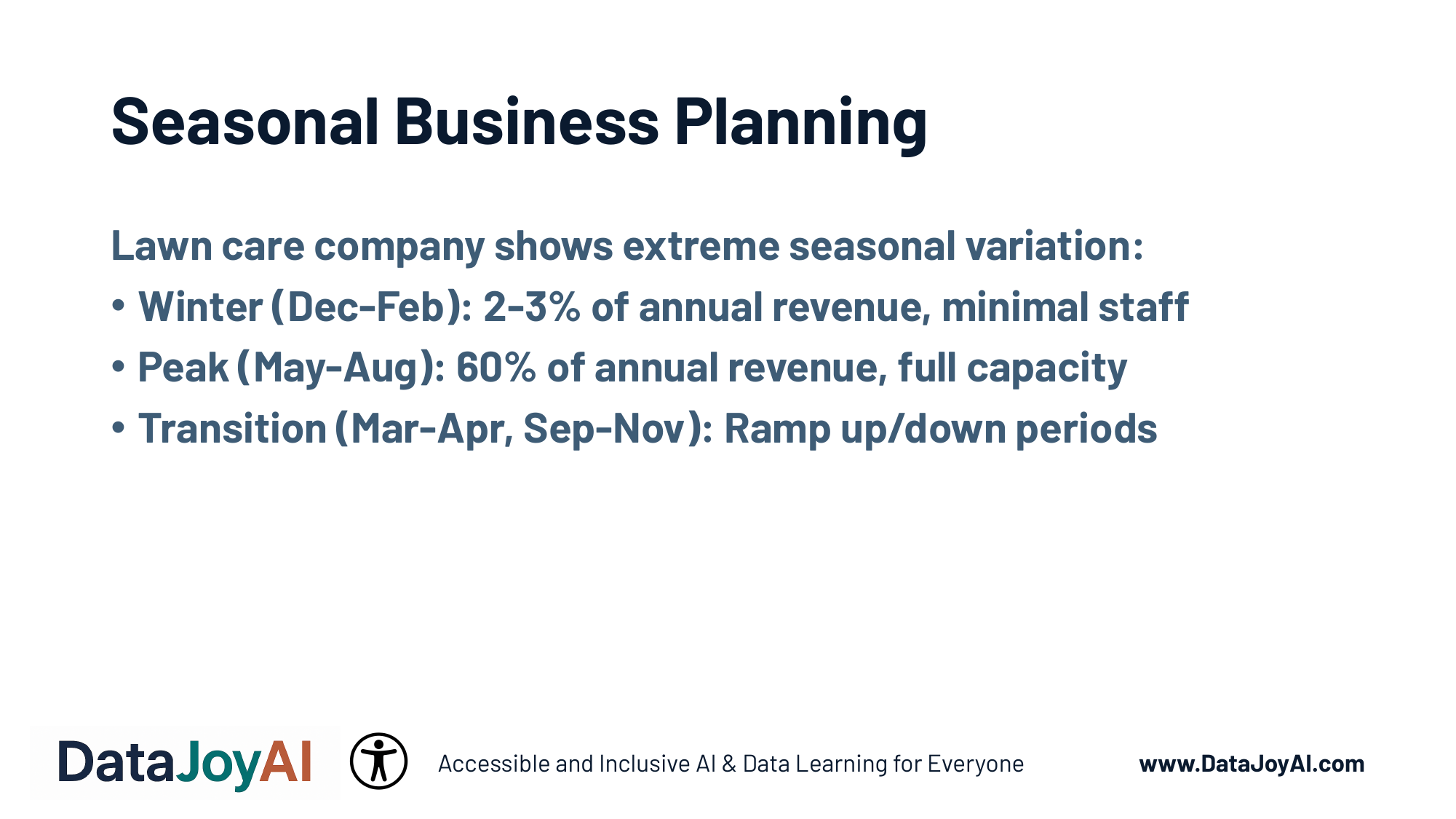

# Seasonal Business Planning
Lawn care company shows extreme seasonal variation:
Winter (Dec-Feb): 2-3% of annual revenue, minimal staff
Peak (May-Aug): 60% of annual revenue, full capacity
Transition (Mar-Apr, Sep-Nov): Ramp up/down periods